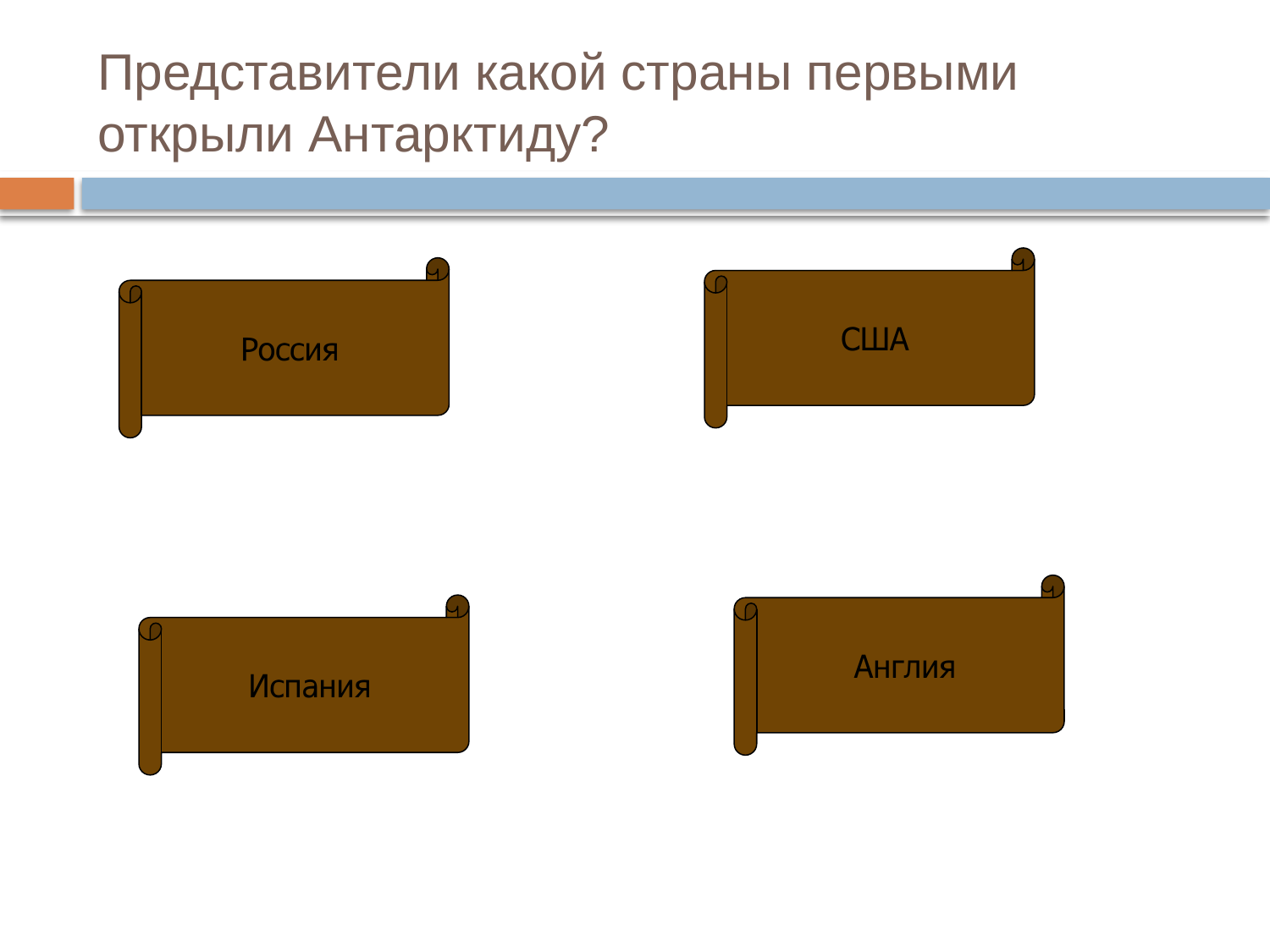

# Представители какой страны первыми открыли Антарктиду?

США
Россия
Англия
Испания